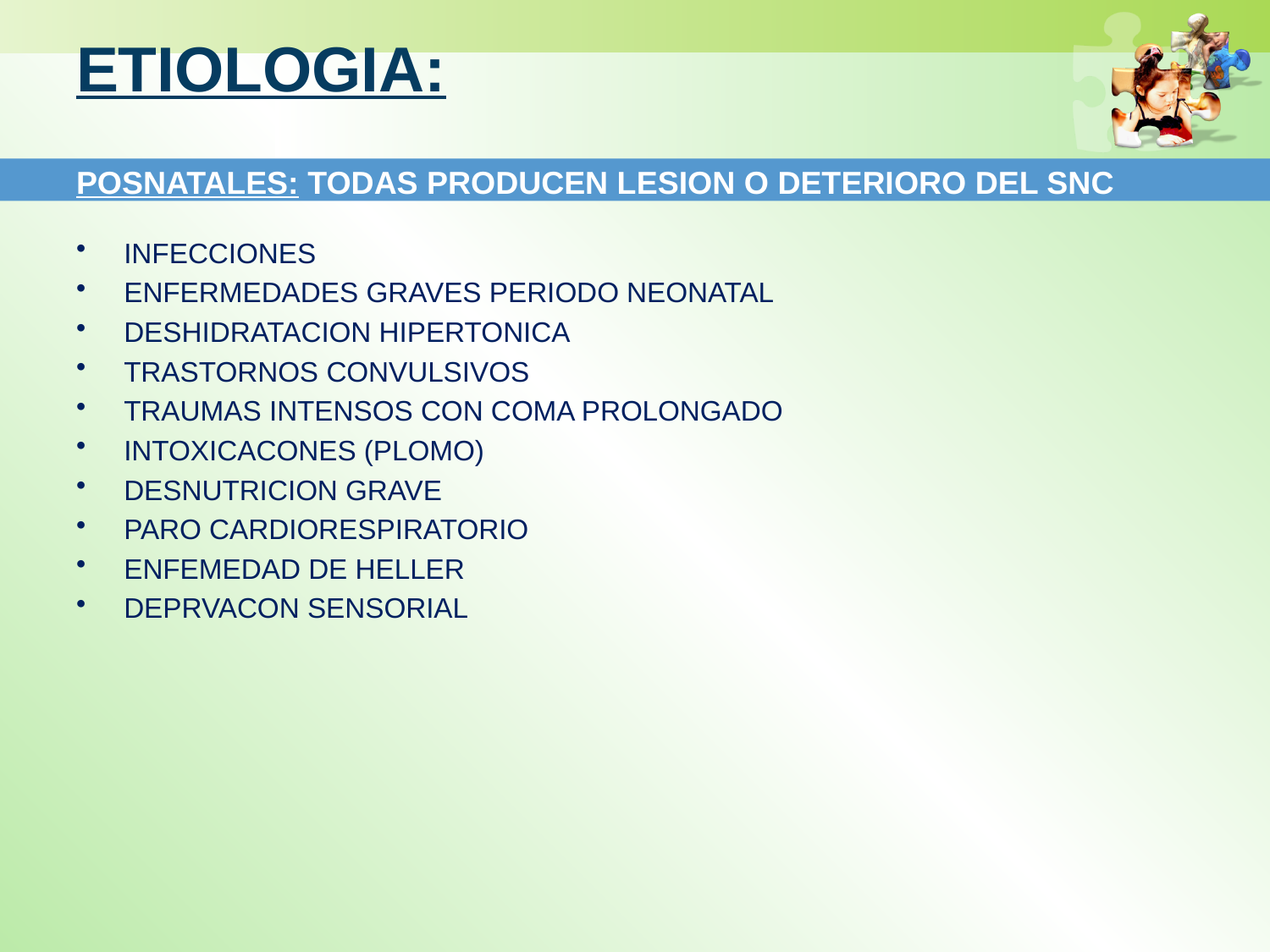

# ETIOLOGIA:
POSNATALES: TODAS PRODUCEN LESION O DETERIORO DEL SNC
INFECCIONES
ENFERMEDADES GRAVES PERIODO NEONATAL
DESHIDRATACION HIPERTONICA
TRASTORNOS CONVULSIVOS
TRAUMAS INTENSOS CON COMA PROLONGADO
INTOXICACONES (PLOMO)
DESNUTRICION GRAVE
PARO CARDIORESPIRATORIO
ENFEMEDAD DE HELLER
DEPRVACON SENSORIAL